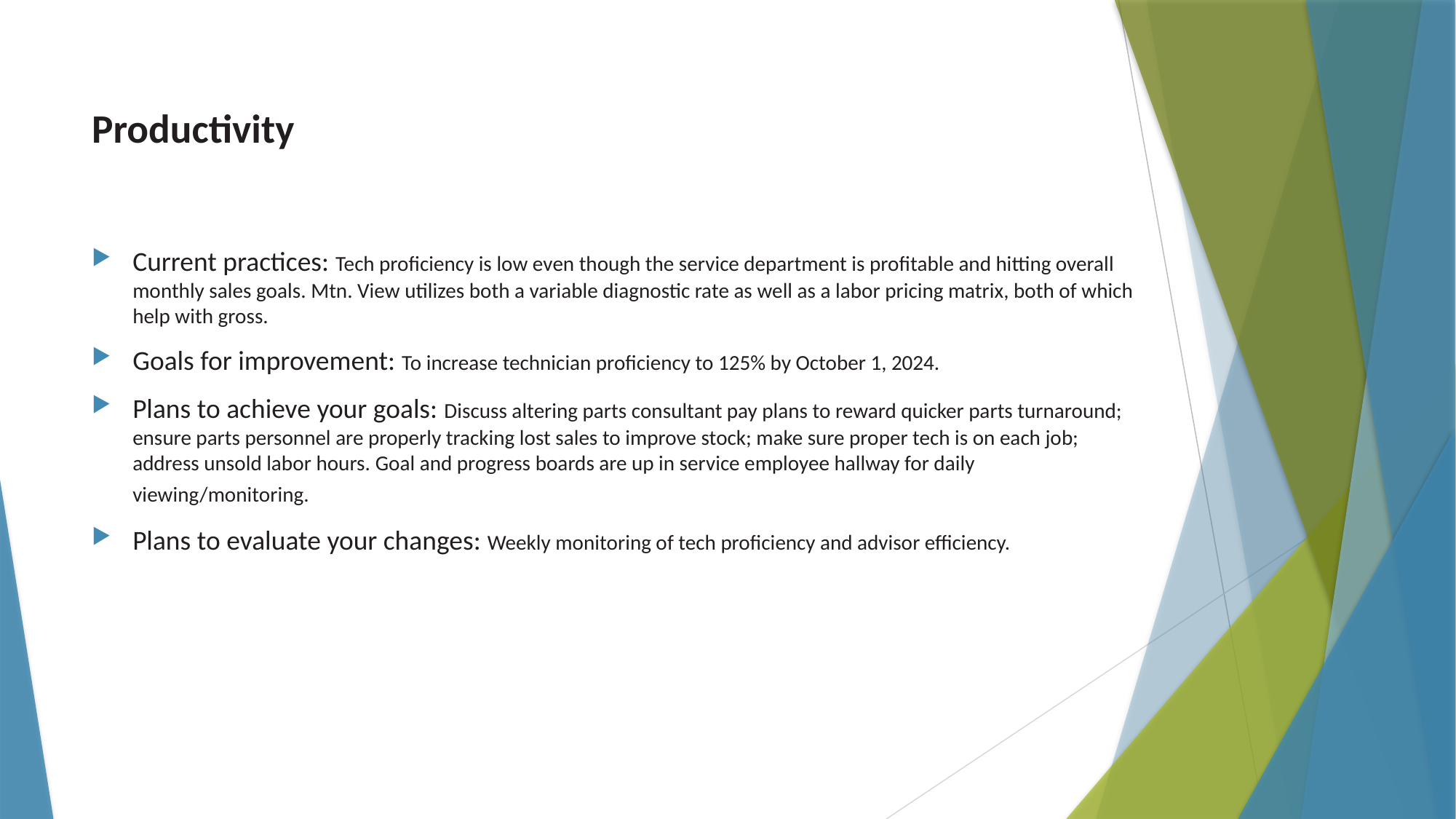

# Productivity

Current practices: Tech proficiency is low even though the service department is profitable and hitting overall monthly sales goals. Mtn. View utilizes both a variable diagnostic rate as well as a labor pricing matrix, both of which help with gross.
Goals for improvement: To increase technician proficiency to 125% by October 1, 2024.
Plans to achieve your goals: Discuss altering parts consultant pay plans to reward quicker parts turnaround; ensure parts personnel are properly tracking lost sales to improve stock; make sure proper tech is on each job; address unsold labor hours. Goal and progress boards are up in service employee hallway for daily viewing/monitoring.
Plans to evaluate your changes: Weekly monitoring of tech proficiency and advisor efficiency.